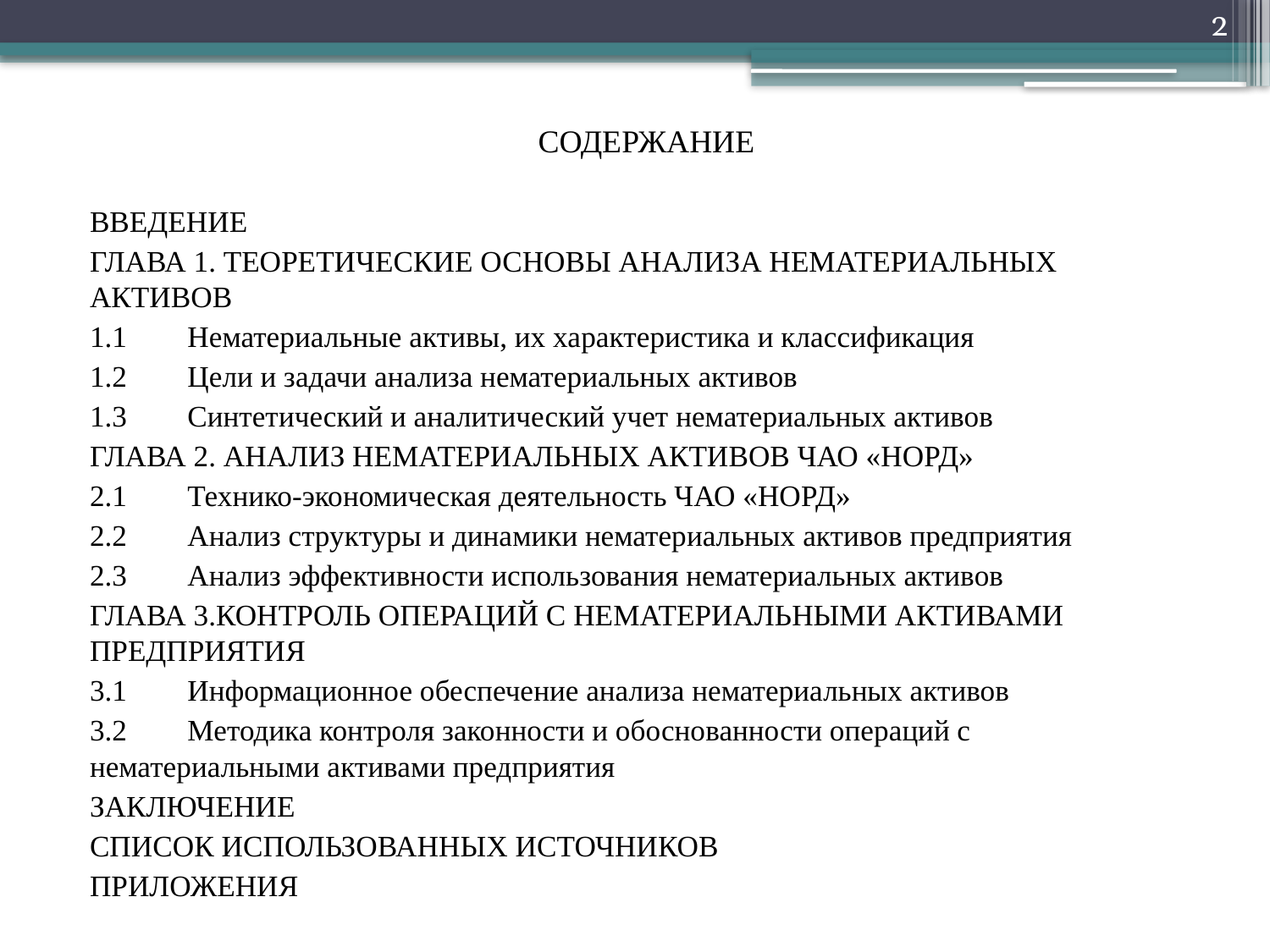

2
# СОДЕРЖАНИЕ
ВВЕДЕНИЕ
ГЛАВА 1. ТЕОРЕТИЧЕСКИЕ ОСНОВЫ АНАЛИЗА НЕМАТЕРИАЛЬНЫХ АКТИВОВ
1.1	Нематериальные активы, их характеристика и классификация
1.2	Цели и задачи анализа нематериальных активов
1.3	Синтетический и аналитический учет нематериальных активов
ГЛАВА 2. АНАЛИЗ НЕМАТЕРИАЛЬНЫХ АКТИВОВ ЧАО «НОРД»
2.1	Технико-экономическая деятельность ЧАО «НОРД»
2.2	Анализ структуры и динамики нематериальных активов предприятия
2.3	Анализ эффективности использования нематериальных активов
ГЛАВА 3.КОНТРОЛЬ ОПЕРАЦИЙ С НЕМАТЕРИАЛЬНЫМИ АКТИВАМИ ПРЕДПРИЯТИЯ
3.1	Информационное обеспечение анализа нематериальных активов
3.2	Методика контроля законности и обоснованности операций с нематериальными активами предприятия
ЗАКЛЮЧЕНИЕ
СПИСОК ИСПОЛЬЗОВАННЫХ ИСТОЧНИКОВ
ПРИЛОЖЕНИЯ